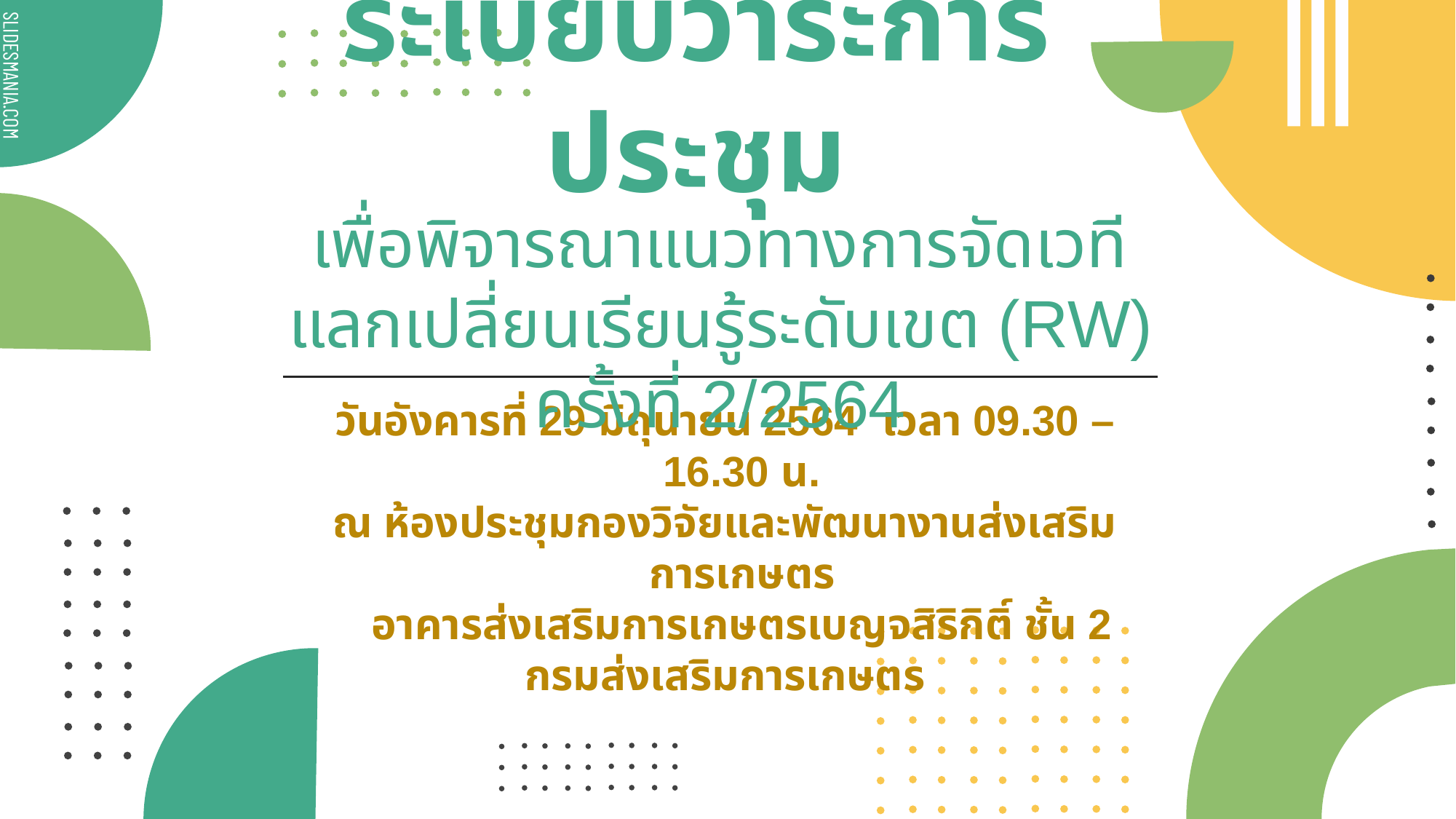

# ระเบียบวาระการประชุม
เพื่อพิจารณาแนวทางการจัดเวทีแลกเปลี่ยนเรียนรู้ระดับเขต (RW) ครั้งที่ 2/2564
วันอังคารที่ 29 มิถุนายน 2564  เวลา 09.30 – 16.30 น.
ณ ห้องประชุมกองวิจัยและพัฒนางานส่งเสริมการเกษตร
อาคารส่งเสริมการเกษตรเบญจสิริกิติ์ ชั้น 2
กรมส่งเสริมการเกษตร